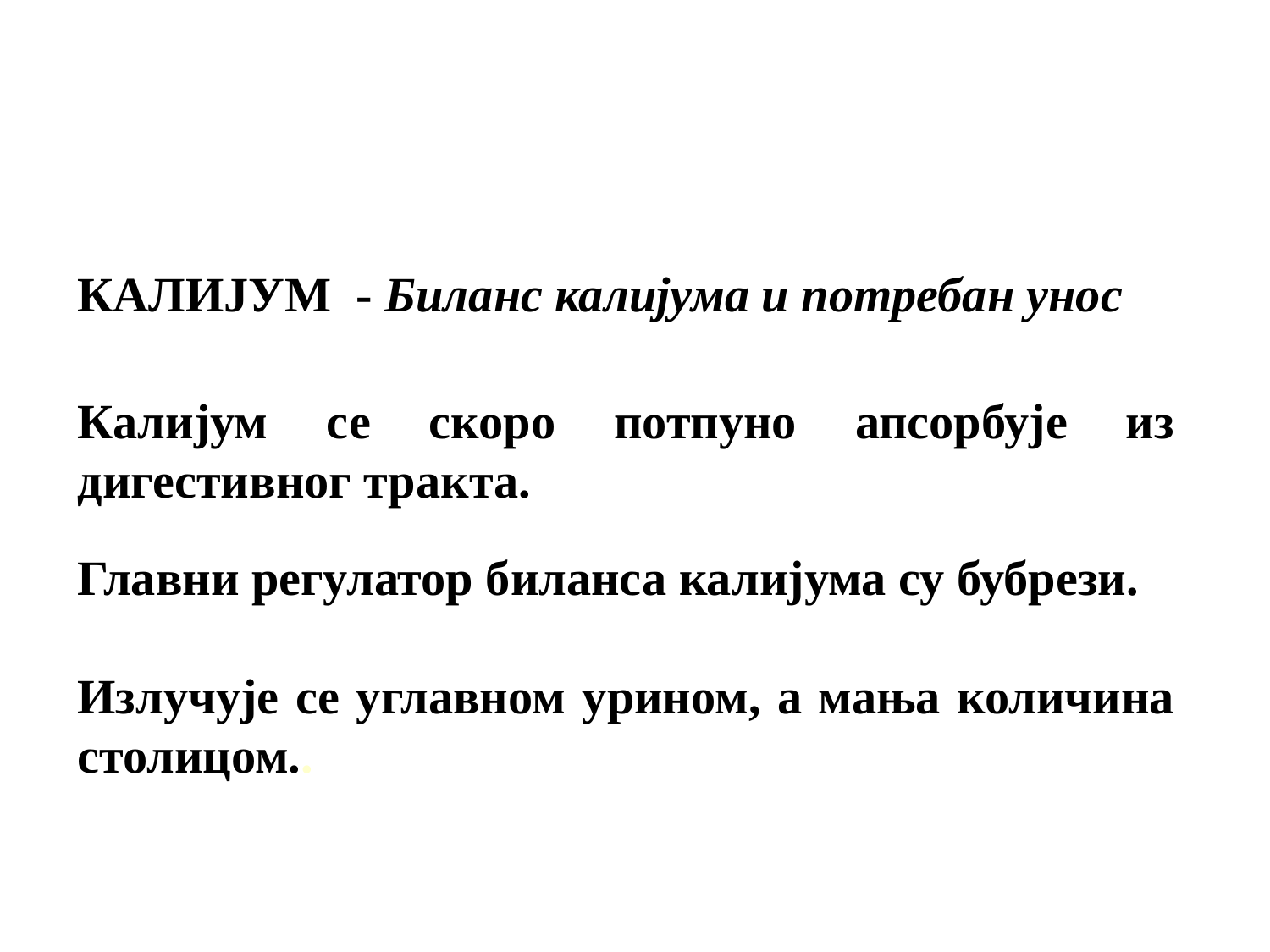

КАЛИЈУМ  - Биланс калијума и потребан унос

Калијум се скоро потпуно апсорбује из дигестивног тракта.

Главни регулатор биланса калијума су бубрези.

Излучује се углавном урином, а мања количина столицом..